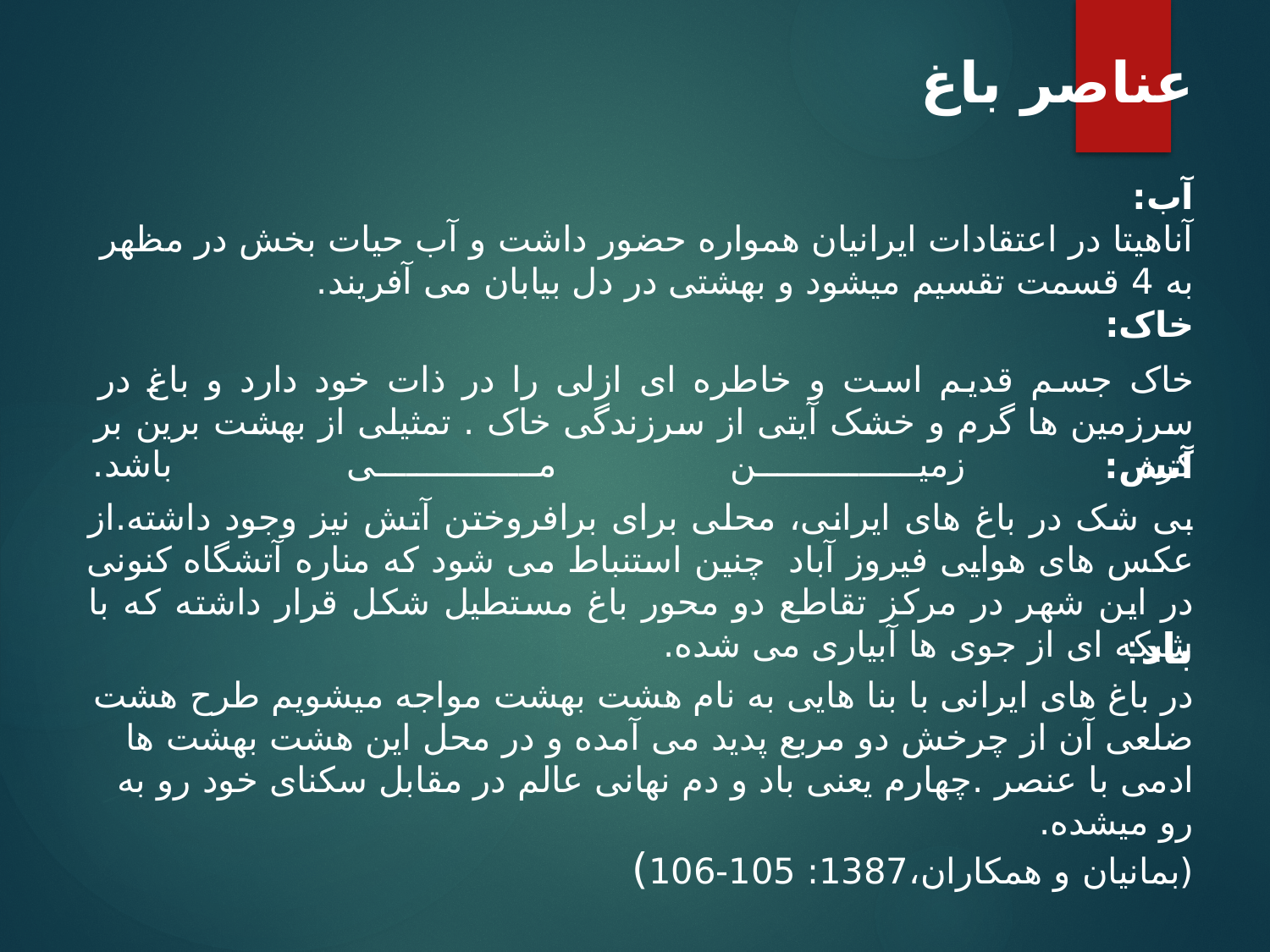

عناصر باغ
آب:
آناهیتا در اعتقادات ایرانیان همواره حضور داشت و آب حیات بخش در مظهر به 4 قسمت تقسیم میشود و بهشتی در دل بیابان می آفریند.
خاک:
خاک جسم قدیم است و خاطره ای ازلی را در ذات خود دارد و باغ در سرزمین ها گرم و خشک آیتی از سرزندگی خاک . تمثیلی از بهشت برین بر کره زمین می باشد.
آتش:
بی شک در باغ های ایرانی، محلی برای برافروختن آتش نیز وجود داشته.از عکس های هوایی فیروز آباد  چنین استنباط می شود که مناره آتشگاه کنونی در این شهر در مرکز تقاطع دو محور باغ مستطیل شکل قرار داشته که با شبکه ای از جوی ها آبیاری می شده.
باد:
در باغ های ایرانی با بنا هایی به نام هشت بهشت مواجه میشویم طرح هشت ضلعی آن از چرخش دو مربع پدید می آمده و در محل این هشت بهشت ها ادمی با عنصر .چهارم یعنی باد و دم نهانی عالم در مقابل سکنای خود رو به رو میشده.
(بمانیان و همکاران،1387: 105-106)